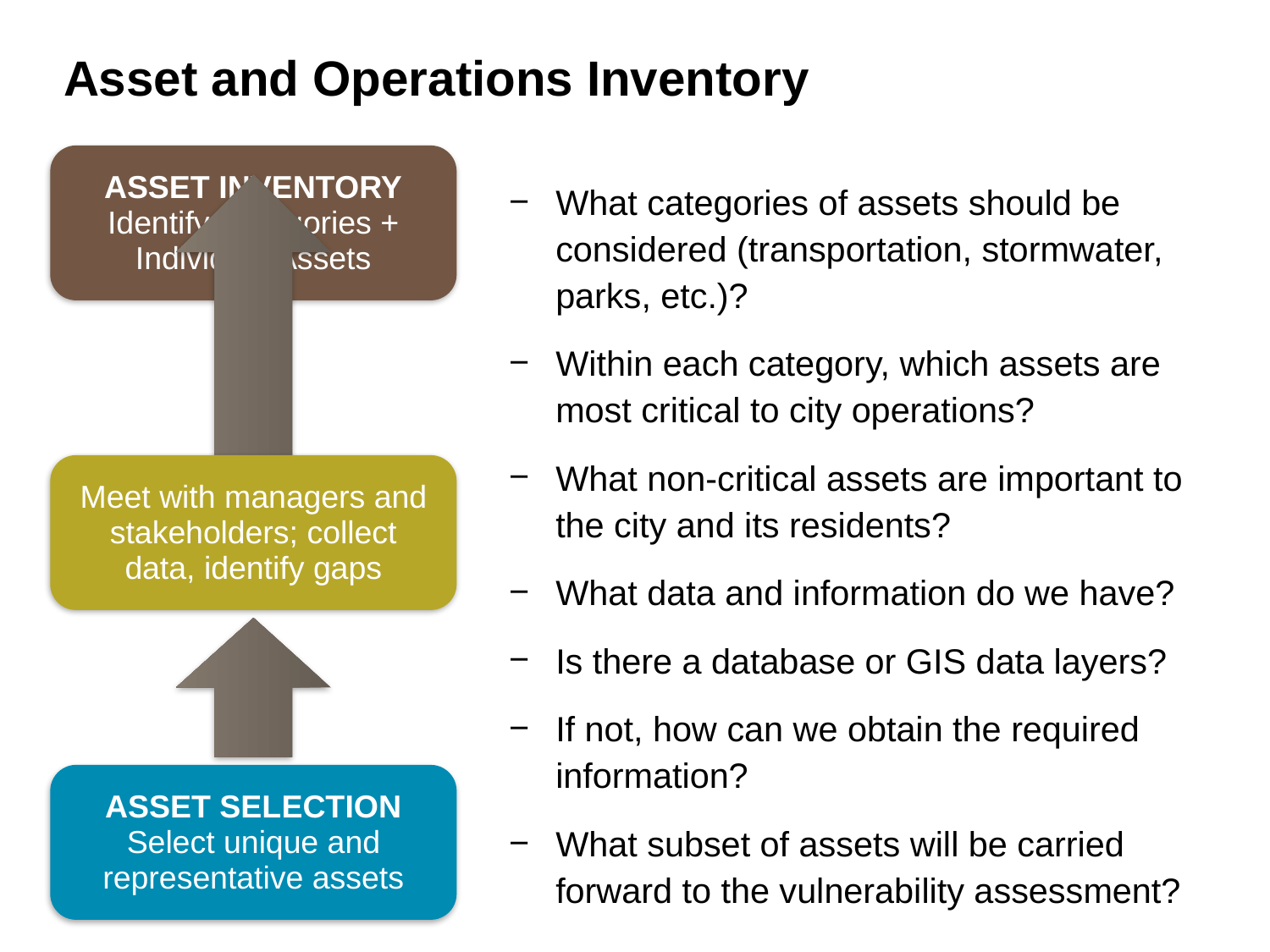

# Asset and Operations Inventory
ASSET INVENTORY
Identify Categories + Individual Assets
Meet with managers and stakeholders; collect data, identify gaps
ASSET SELECTION
Select unique and representative assets
What categories of assets should be considered (transportation, stormwater, parks, etc.)?
Within each category, which assets are most critical to city operations?
What non-critical assets are important to the city and its residents?
What data and information do we have?
Is there a database or GIS data layers?
If not, how can we obtain the required information?
What subset of assets will be carried forward to the vulnerability assessment?